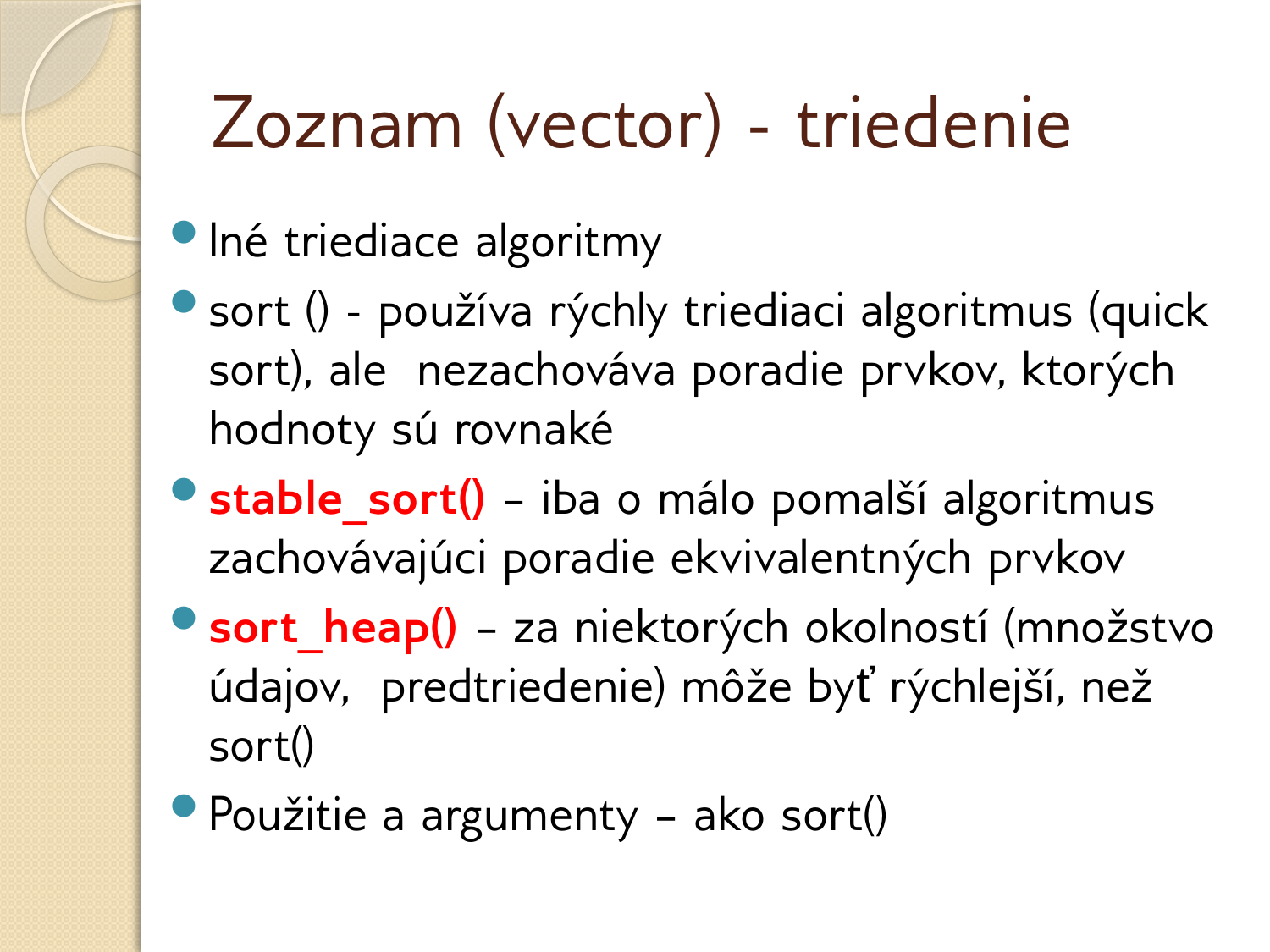

# Zoznam (vector) - triedenie
Iné triediace algoritmy
sort () - používa rýchly triediaci algoritmus (quick sort), ale  nezachováva poradie prvkov, ktorých hodnoty sú rovnaké
stable_sort() – iba o málo pomalší algoritmus zachovávajúci poradie ekvivalentných prvkov
sort_heap() – za niektorých okolností (množstvo údajov,  predtriedenie) môže byť rýchlejší, než sort()
Použitie a argumenty – ako sort()